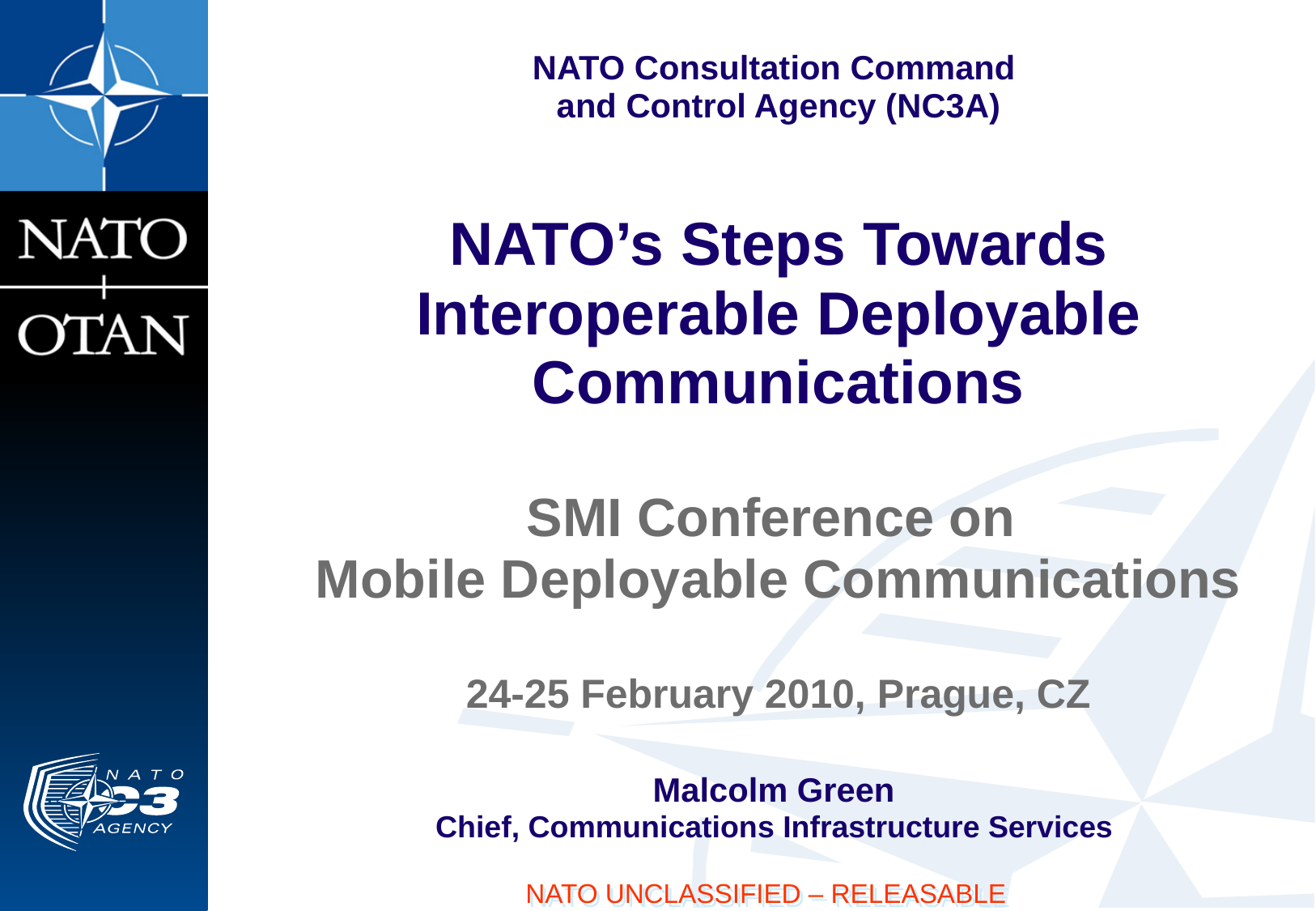

# NATO Consultation Command and Control Agency (NC3A) NATO’s Steps Towards Interoperable Deployable Communications SMI Conference on Mobile Deployable Communications 24-25 February 2010, Prague, CZ Malcolm Green Chief, Communications Infrastructure Services
NATO UNCLASSIFIED – RELEASABLE